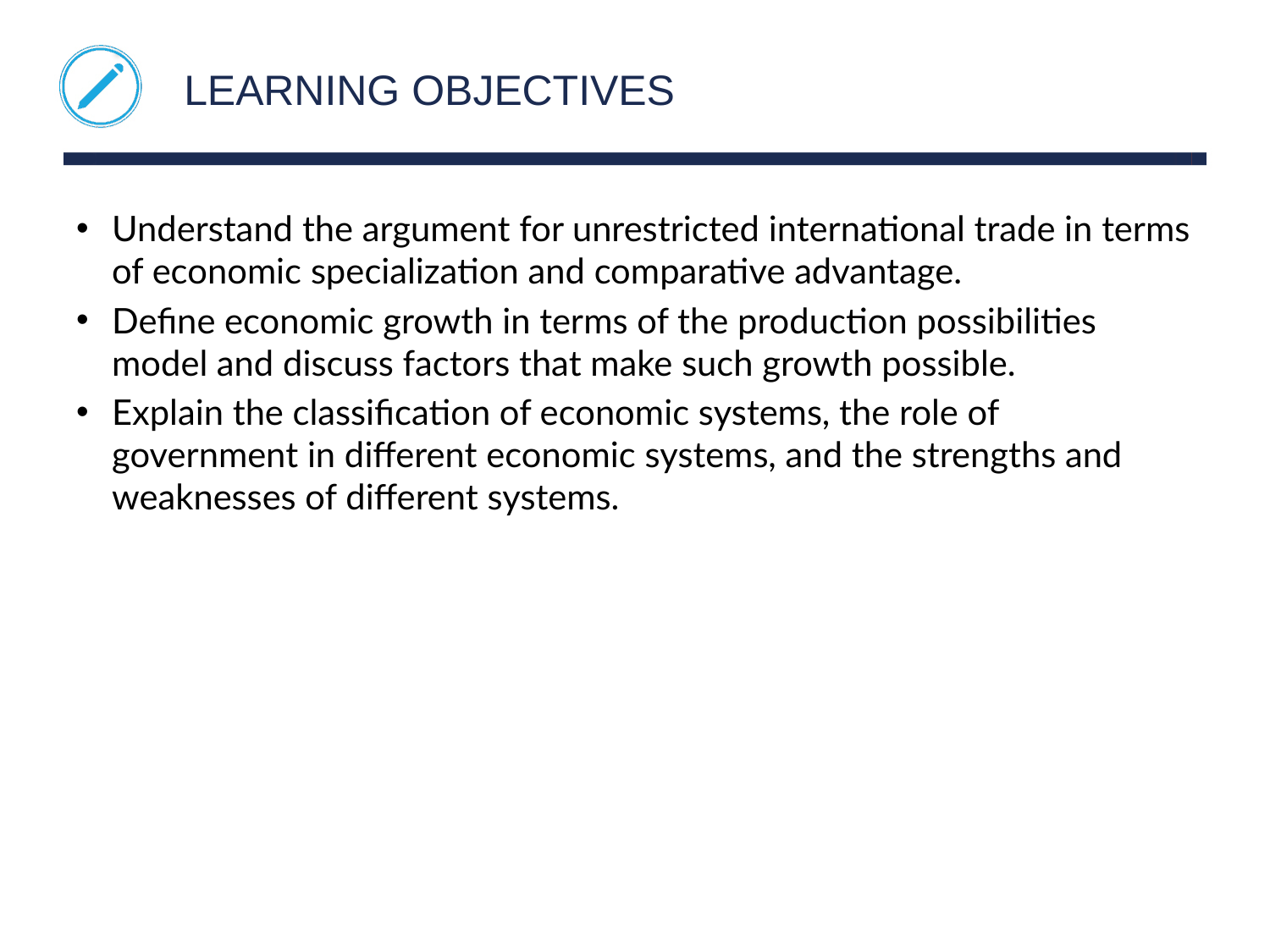

# Learning objectives
Understand the argument for unrestricted international trade in terms of economic specialization and comparative advantage.
Define economic growth in terms of the production possibilities model and discuss factors that make such growth possible.
Explain the classification of economic systems, the role of government in different economic systems, and the strengths and weaknesses of different systems.